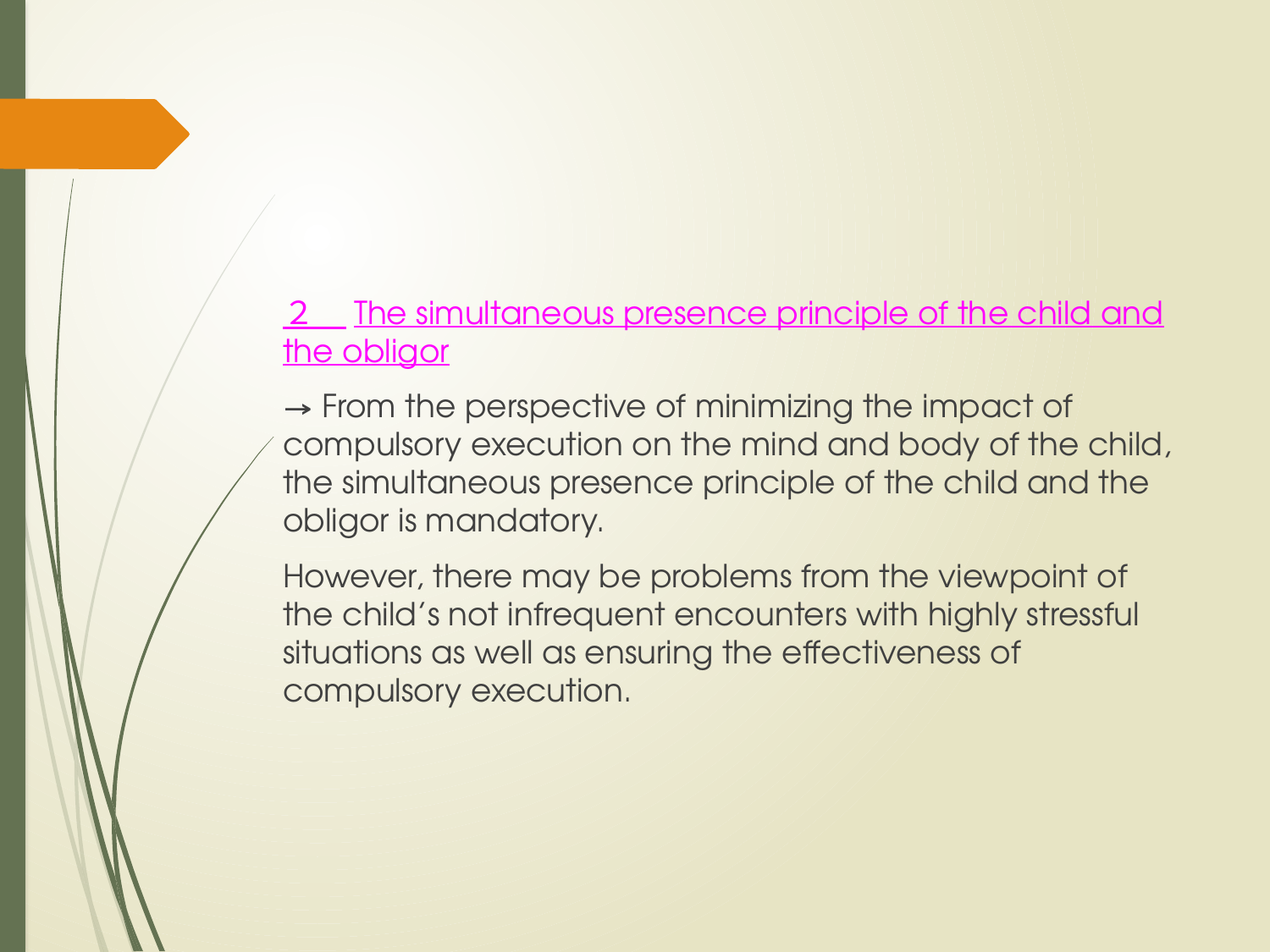

#
２　The simultaneous presence principle of the child and the obligor
→ From the perspective of minimizing the impact of compulsory execution on the mind and body of the child, the simultaneous presence principle of the child and the obligor is mandatory.
However, there may be problems from the viewpoint of the child’s not infrequent encounters with highly stressful situations as well as ensuring the effectiveness of compulsory execution.